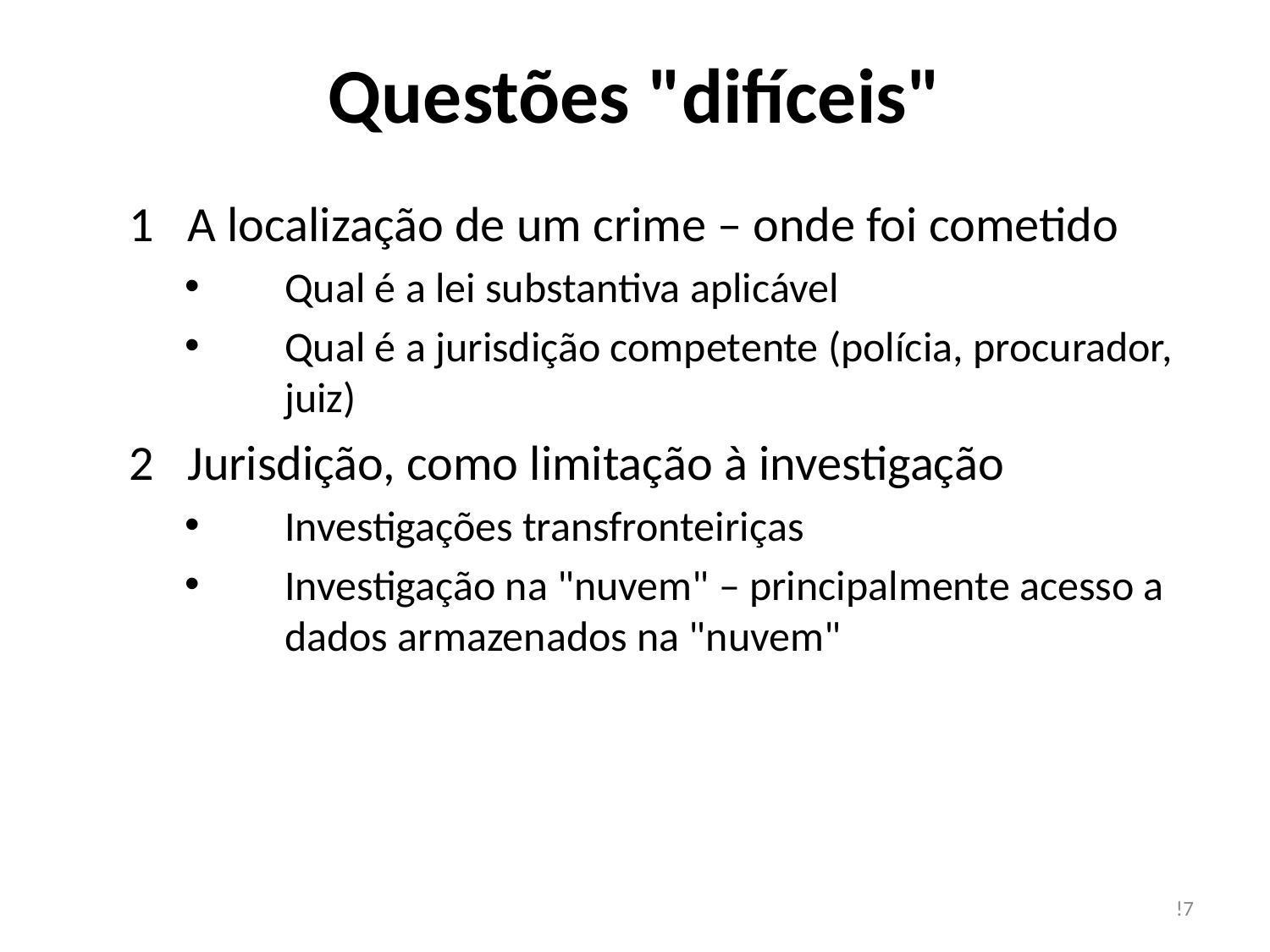

# Questões "difíceis"
1   A localização de um crime – onde foi cometido
Qual é a lei substantiva aplicável
Qual é a jurisdição competente (polícia, procurador, juiz)
2   Jurisdição, como limitação à investigação
Investigações transfronteiriças
Investigação na "nuvem" – principalmente acesso a dados armazenados na "nuvem"
!7